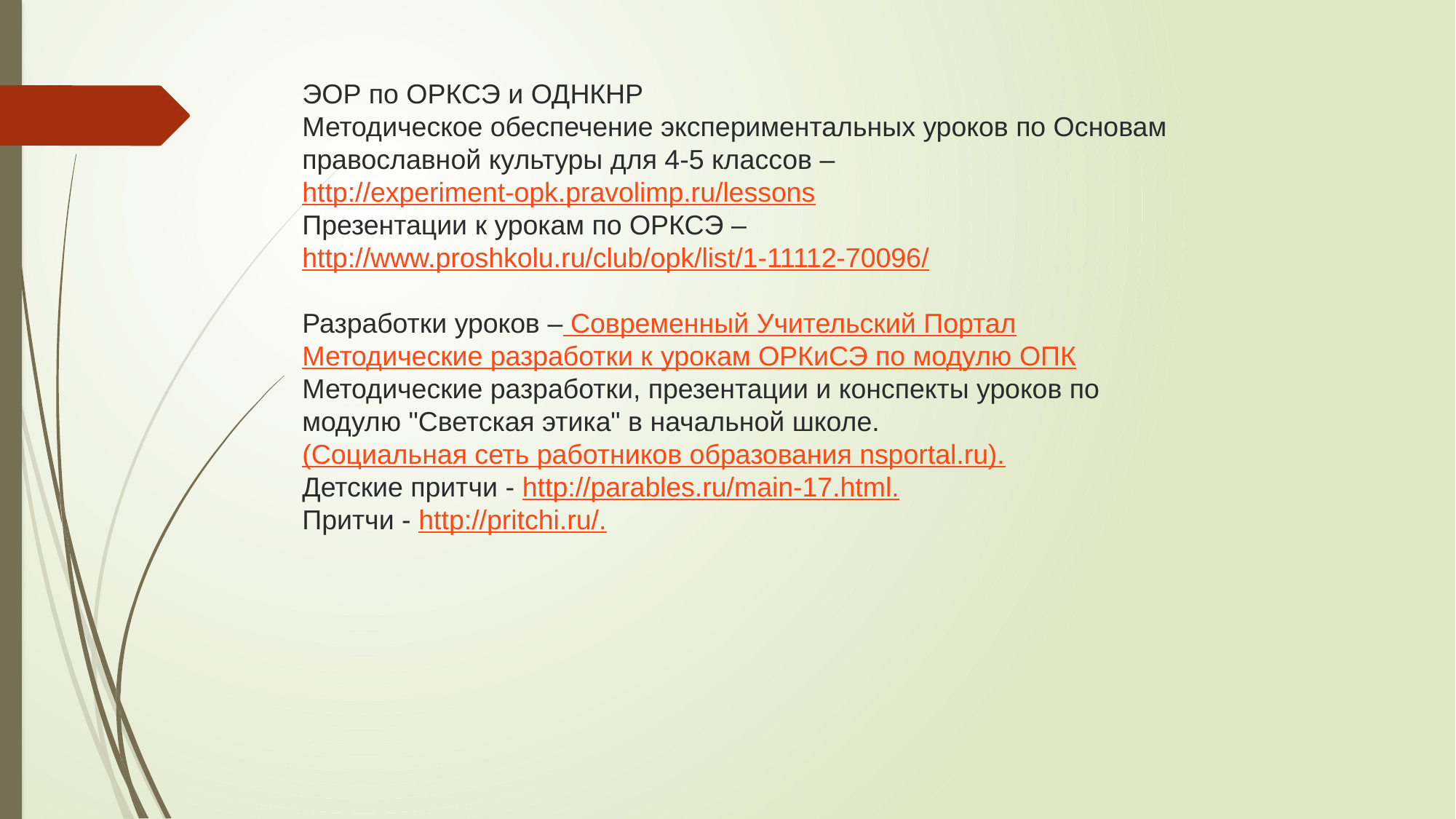

ЭОР по ОРКСЭ и ОДНКНР
Методическое обеспечение экспериментальных уроков по Основам православной культуры для 4-5 классов – http://experiment-opk.pravolimp.ru/lessons
Презентации к урокам по ОРКСЭ – http://www.proshkolu.ru/club/opk/list/1-11112-70096/

Разработки уроков – Современный Учительский Портал
Методические разработки к урокам ОРКиСЭ по модулю ОПК
Методические разработки, презентации и конспекты уроков по модулю "Светская этика" в начальной школе. (Социальная сеть работников образования nsportal.ru).
Детские притчи - http://parables.ru/main-17.html.
Притчи - http://pritchi.ru/.